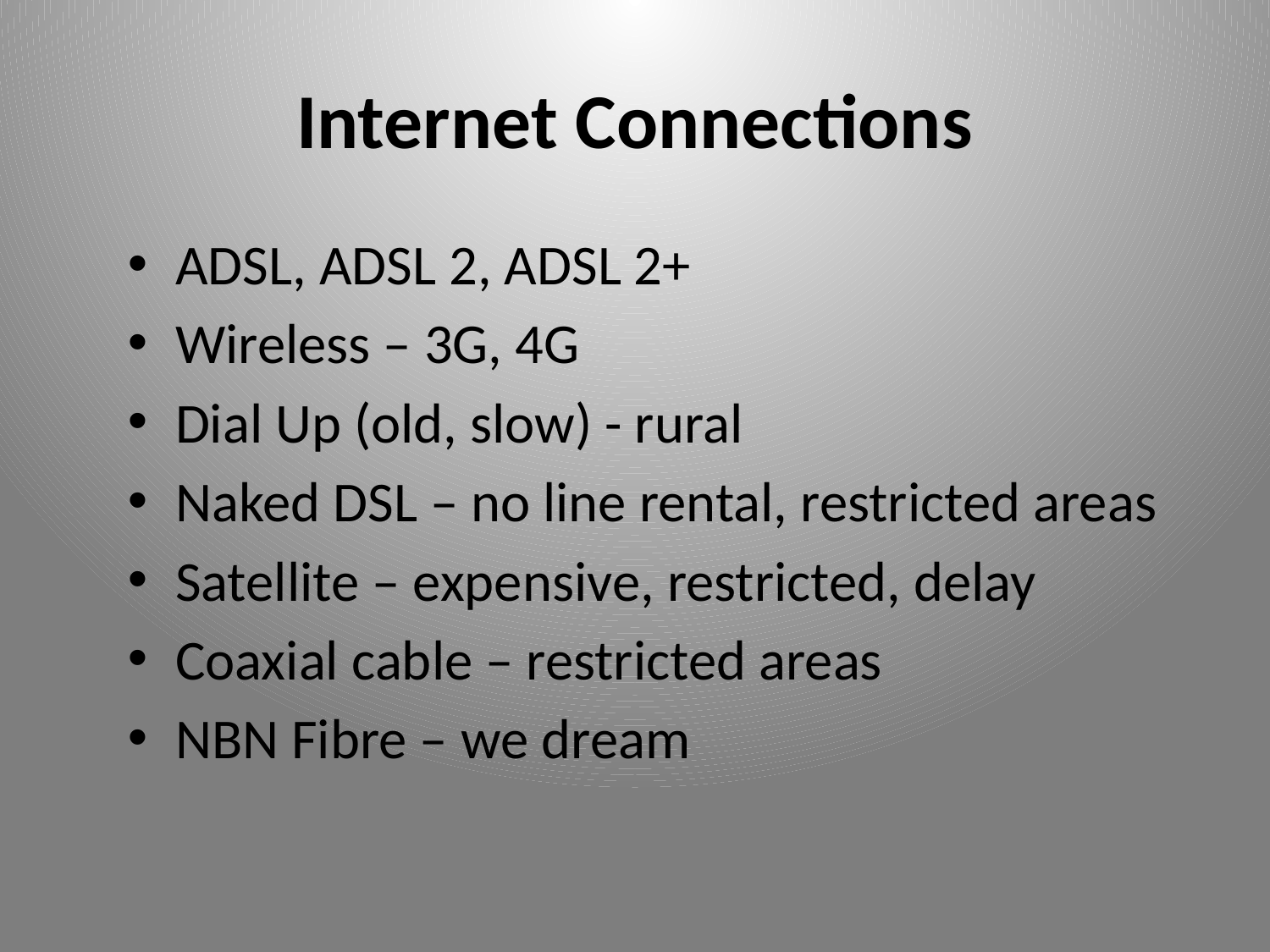

# Internet Connections
ADSL, ADSL 2, ADSL 2+
Wireless – 3G, 4G
Dial Up (old, slow) - rural
Naked DSL – no line rental, restricted areas
Satellite – expensive, restricted, delay
Coaxial cable – restricted areas
NBN Fibre – we dream